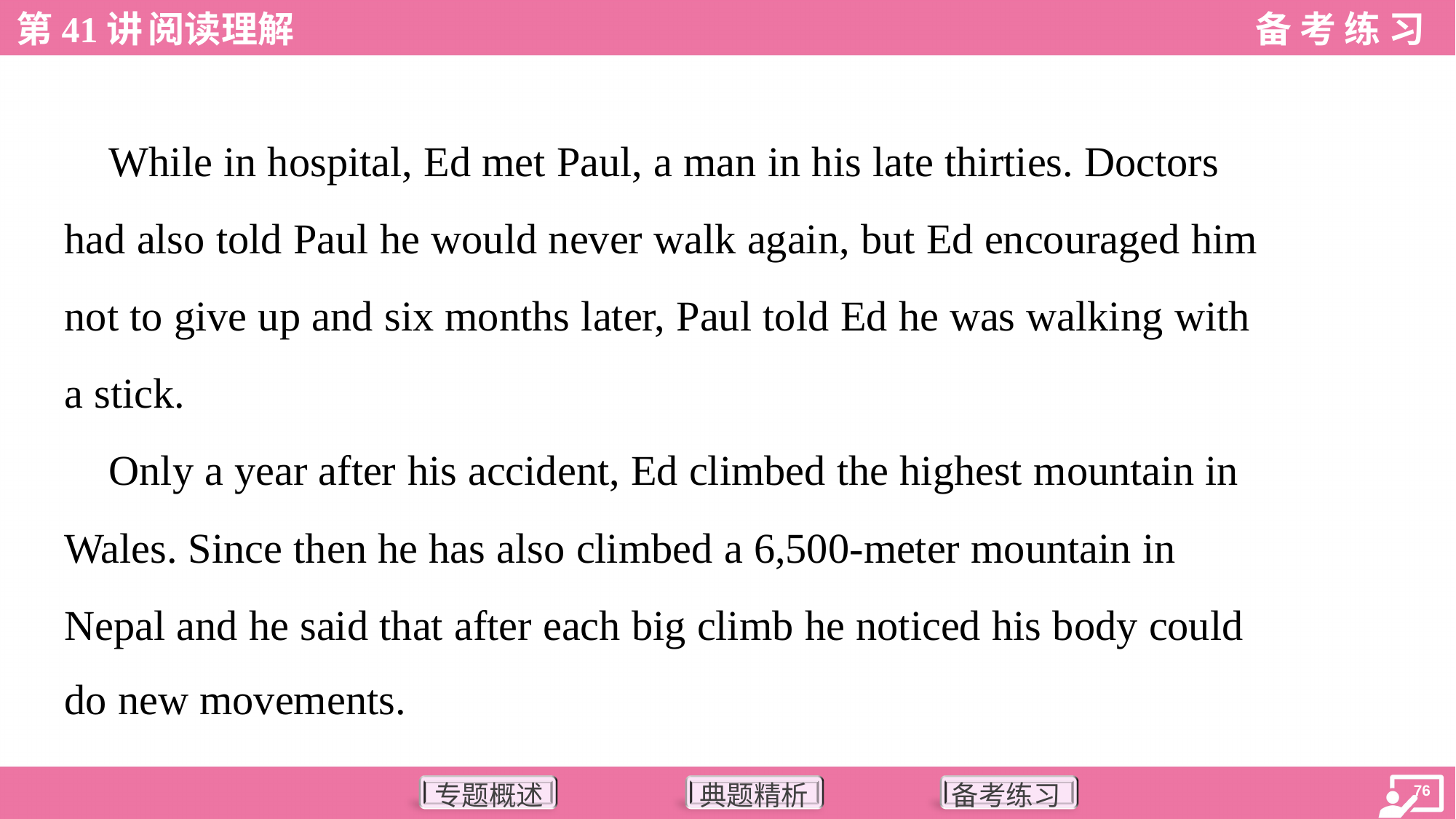

While in hospital, Ed met Paul, a man in his late thirties. Doctors
had also told Paul he would never walk again, but Ed encouraged him
not to give up and six months later, Paul told Ed he was walking with
a stick.
    Only a year after his accident, Ed climbed the highest mountain in
Wales. Since then he has also climbed a 6,500-meter mountain in
Nepal and he said that after each big climb he noticed his body could
do new movements.